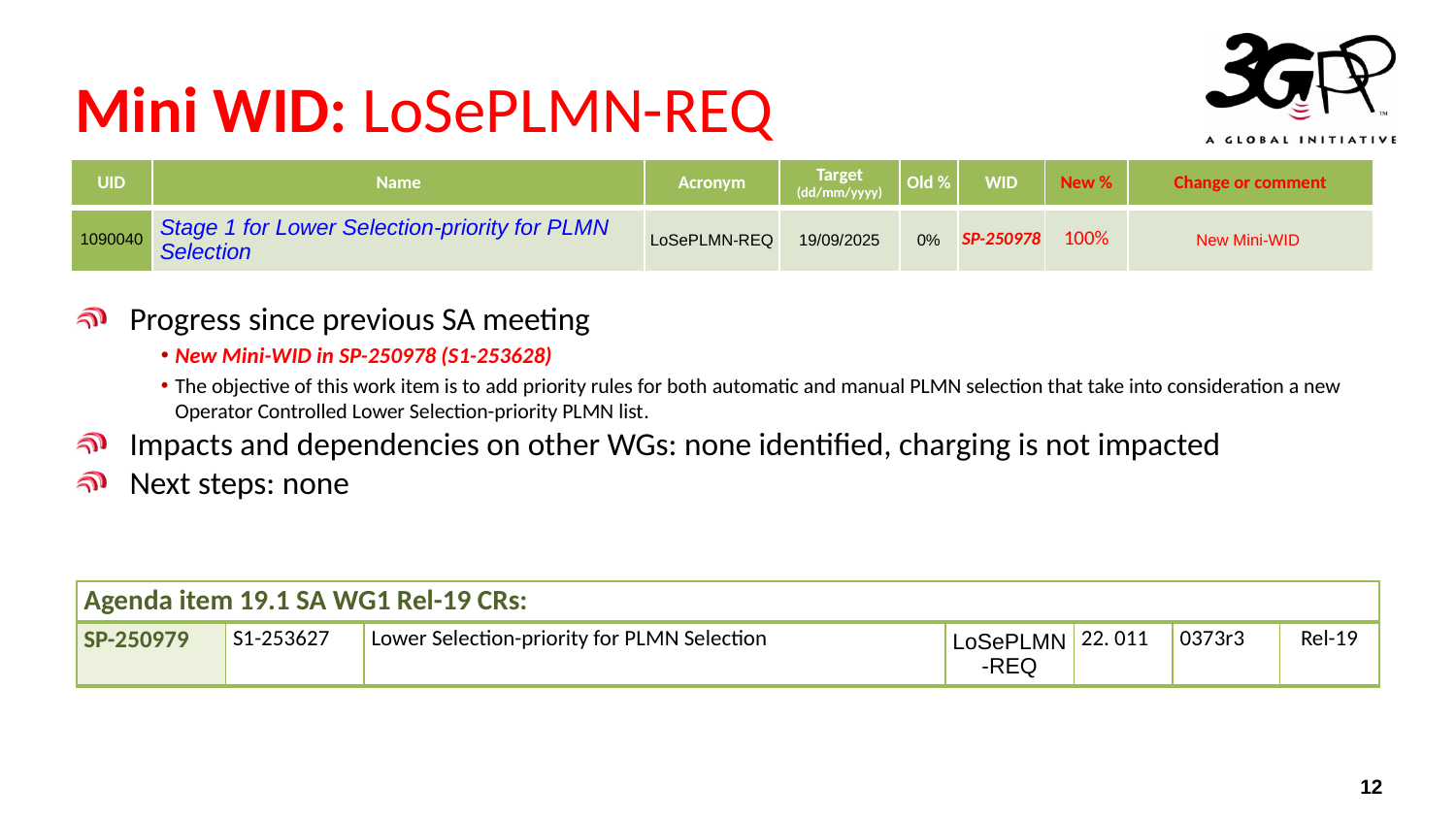

# Mini WID: LoSePLMN-REQ
| UID | Name | Acronym | Target (dd/mm/yyyy) | Old % | WID | New % | Change or comment |
| --- | --- | --- | --- | --- | --- | --- | --- |
| 1090040 | Stage 1 for Lower Selection-priority for PLMN Selection | LoSePLMN-REQ | 19/09/2025 | 0% | SP-250978 | 100% | New Mini-WID |

Progress since previous SA meeting
New Mini-WID in SP-250978 (S1-253628)
The objective of this work item is to add priority rules for both automatic and manual PLMN selection that take into consideration a new Operator Controlled Lower Selection-priority PLMN list.
Impacts and dependencies on other WGs: none identified, charging is not impacted
Next steps: none
| Agenda item 19.1 SA WG1 Rel-19 CRs: |  |  |  |  |  |  |
| --- | --- | --- | --- | --- | --- | --- |
| SP-250979 | S1-253627 | Lower Selection-priority for PLMN Selection | LoSePLMN-REQ | 22. 011 | 0373r3 | Rel-19 |